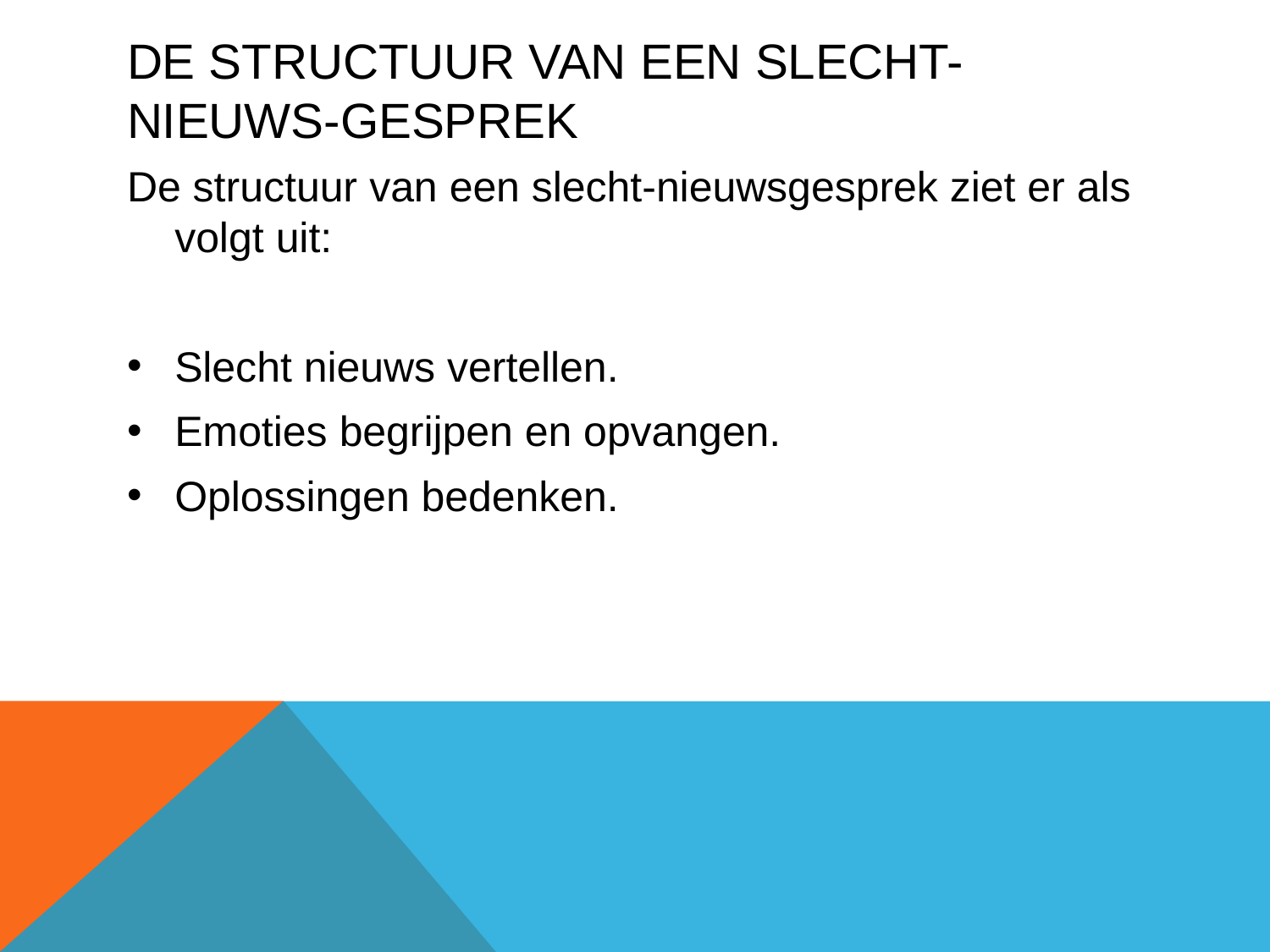

# De structuur van een slecht-nieuws-gesprek
De structuur van een slecht-nieuwsgesprek ziet er als volgt uit:

Slecht nieuws vertellen.
Emoties begrijpen en opvangen.
Oplossingen bedenken.